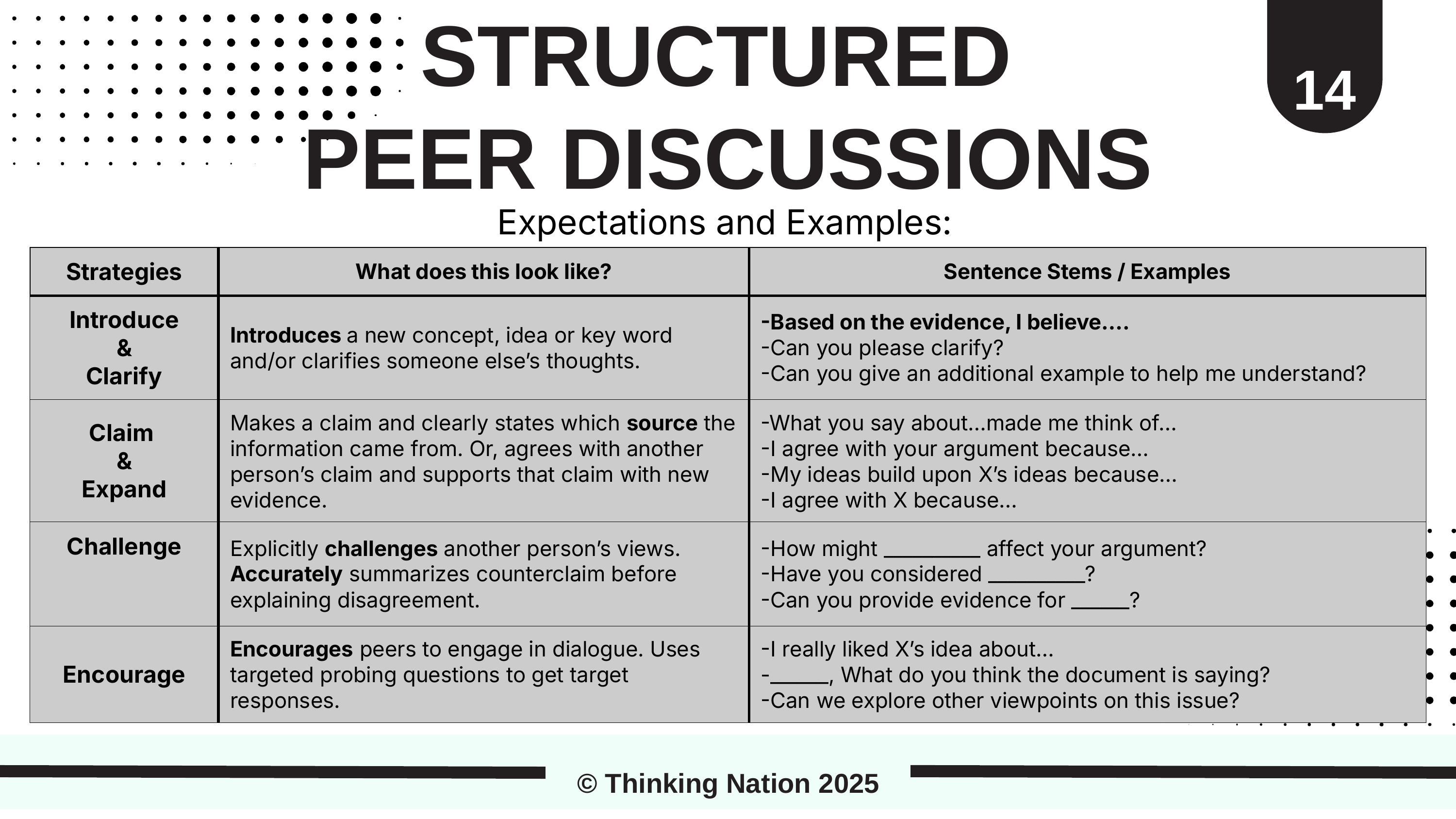

STRUCTURED
PEER DISCUSSIONS

14
Expectations and Examples:
INKAN TRADE NETWORK
| Strategies | What does this look like? | Sentence Stems / Examples |
| --- | --- | --- |
| Introduce & Clarify | Introduces a new concept, idea or key word and/or clarifies someone else’s thoughts. | -Based on the evidence, I believe…. -Can you please clarify? -Can you give an additional example to help me understand? |
| Claim & Expand | Makes a claim and clearly states which source the information came from. Or, agrees with another person’s claim and supports that claim with new evidence. | -What you say about…made me think of… -I agree with your argument because… -My ideas build upon X’s ideas because… -I agree with X because… |
| Challenge | Explicitly challenges another person’s views. Accurately summarizes counterclaim before explaining disagreement. | -How might \_\_\_\_\_\_\_\_\_\_ affect your argument? -Have you considered \_\_\_\_\_\_\_\_\_\_? -Can you provide evidence for \_\_\_\_\_\_? |
| Encourage | Encourages peers to engage in dialogue. Uses targeted probing questions to get target responses. | -I really liked X’s idea about… -\_\_\_\_\_\_, What do you think the document is saying? -Can we explore other viewpoints on this issue? |

© Thinking Nation 2025